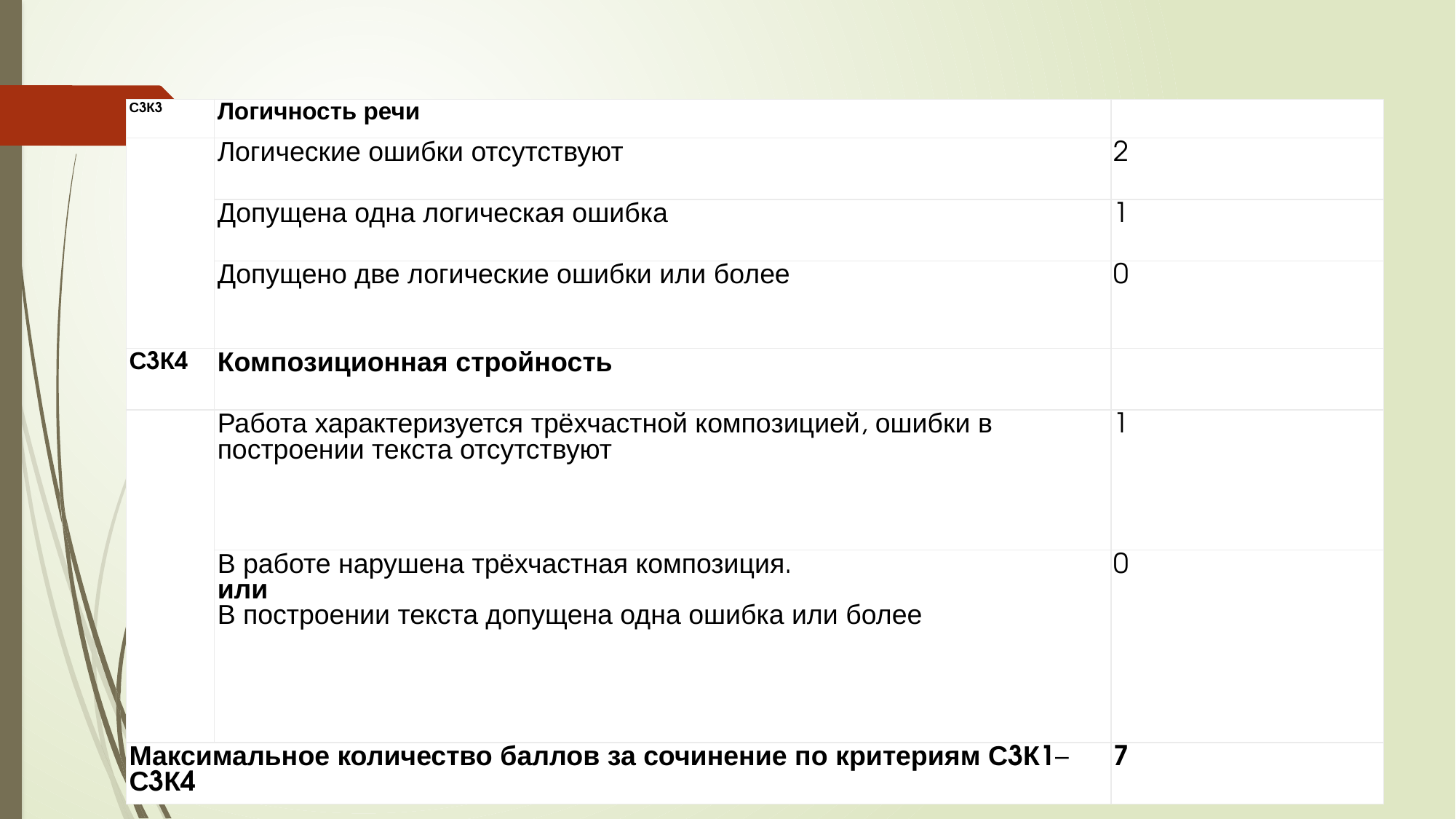

#
| С3К3 | Логичность речи |  |
| --- | --- | --- |
|  | Логические ошибки отсутствуют | 2 |
|  | Допущена одна логическая ошибка | 1 |
|  | Допущено две логические ошибки или более | 0 |
| С3К4 | Композиционная стройность |  |
|  | Работа характеризуется трёхчастной композицией, ошибки в построении текста отсутствуют | 1 |
|  | В работе нарушена трёхчастная композиция. или В построении текста допущена одна ошибка или более | 0 |
| Максимальное количество баллов за сочинение по критериям С3К1–С3К4 |  | 7 |